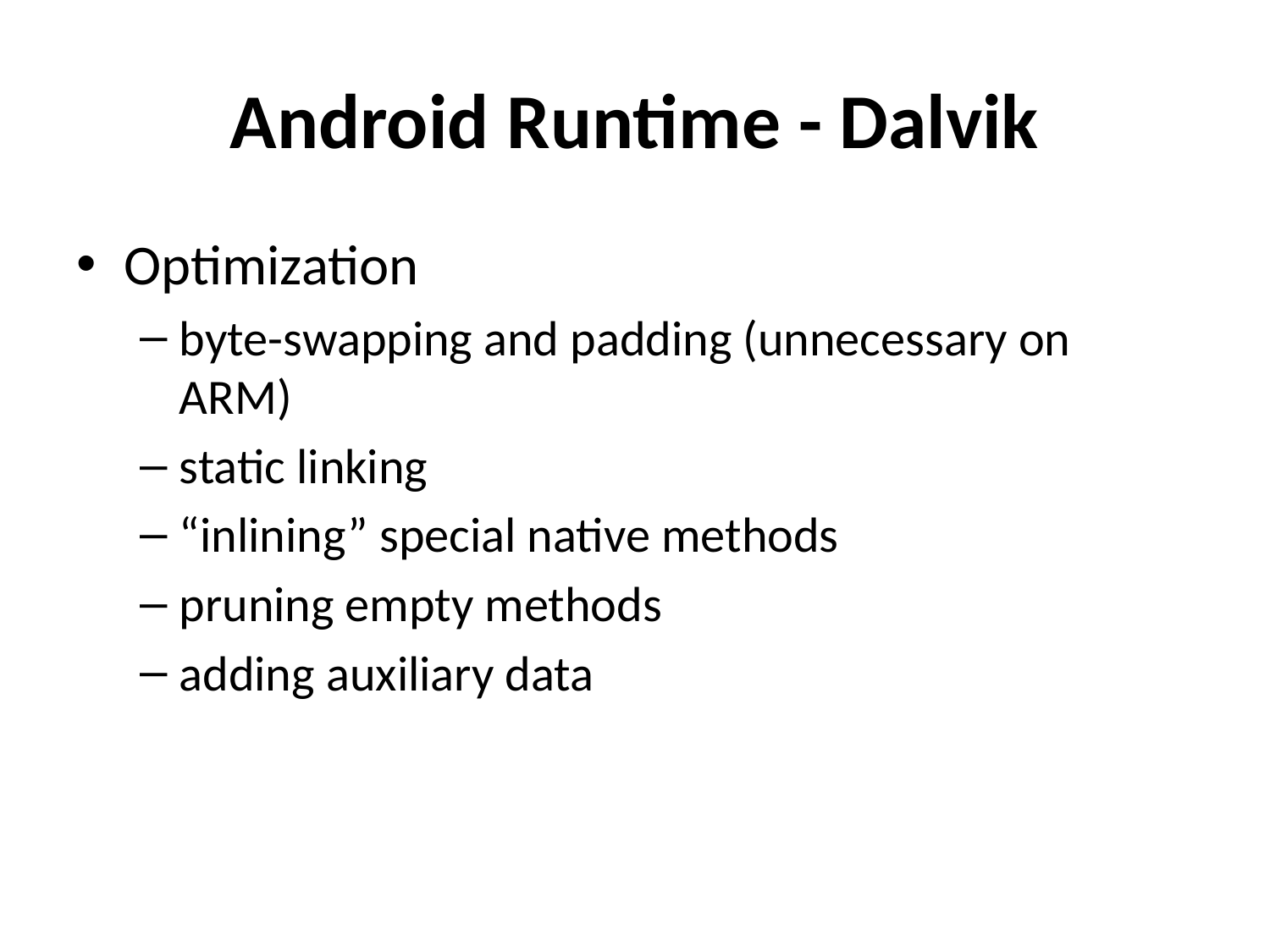

# Android Runtime - Dalvik
Optimization
byte-swapping and padding (unnecessary on ARM)
static linking
“inlining” special native methods
pruning empty methods
adding auxiliary data